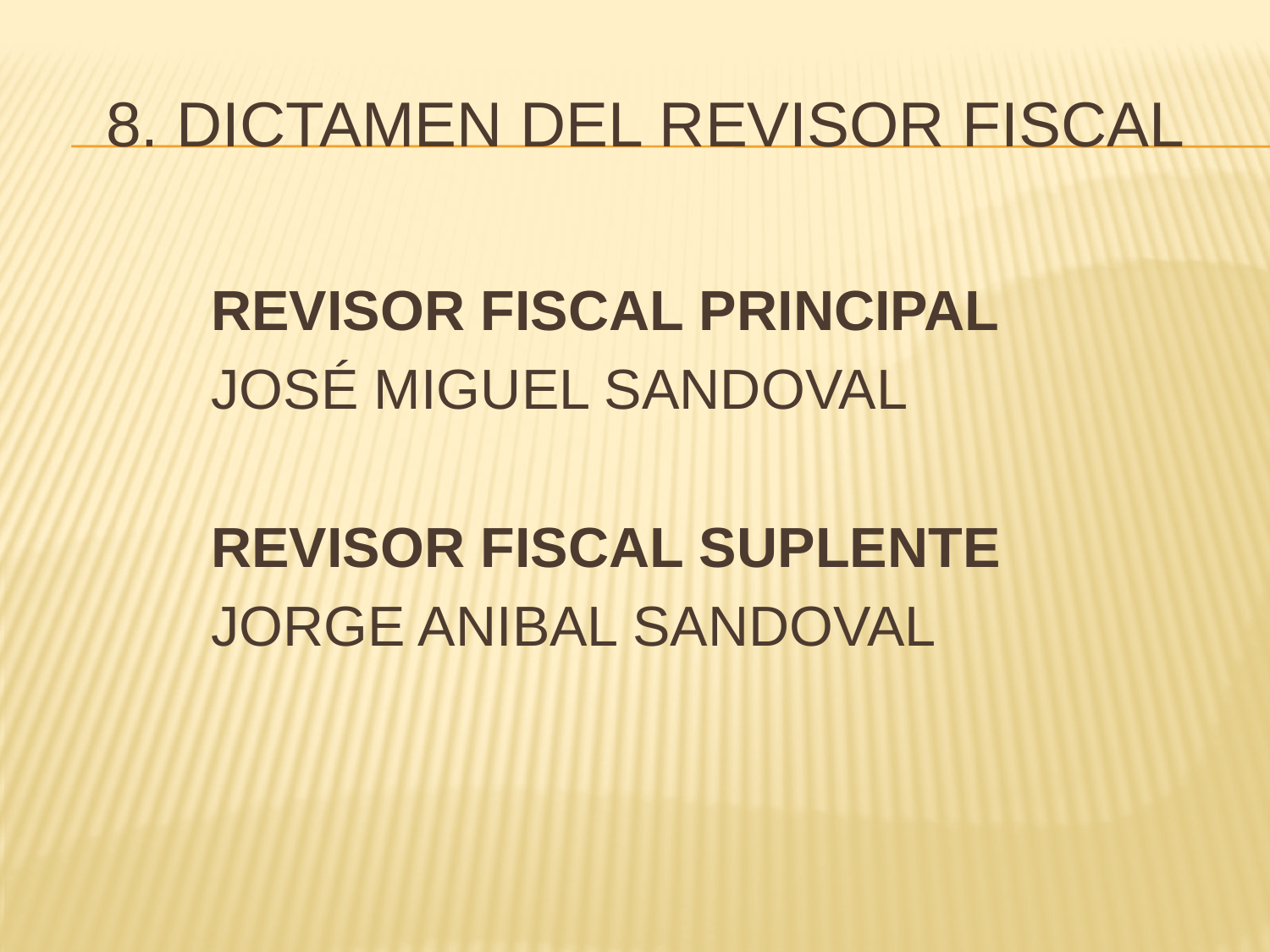

# 8. DICTAMEN DEL REVISOR FISCAL
REVISOR FISCAL PRINCIPAL
JOSÉ MIGUEL SANDOVAL

REVISOR FISCAL SUPLENTE
JORGE ANIBAL SANDOVAL